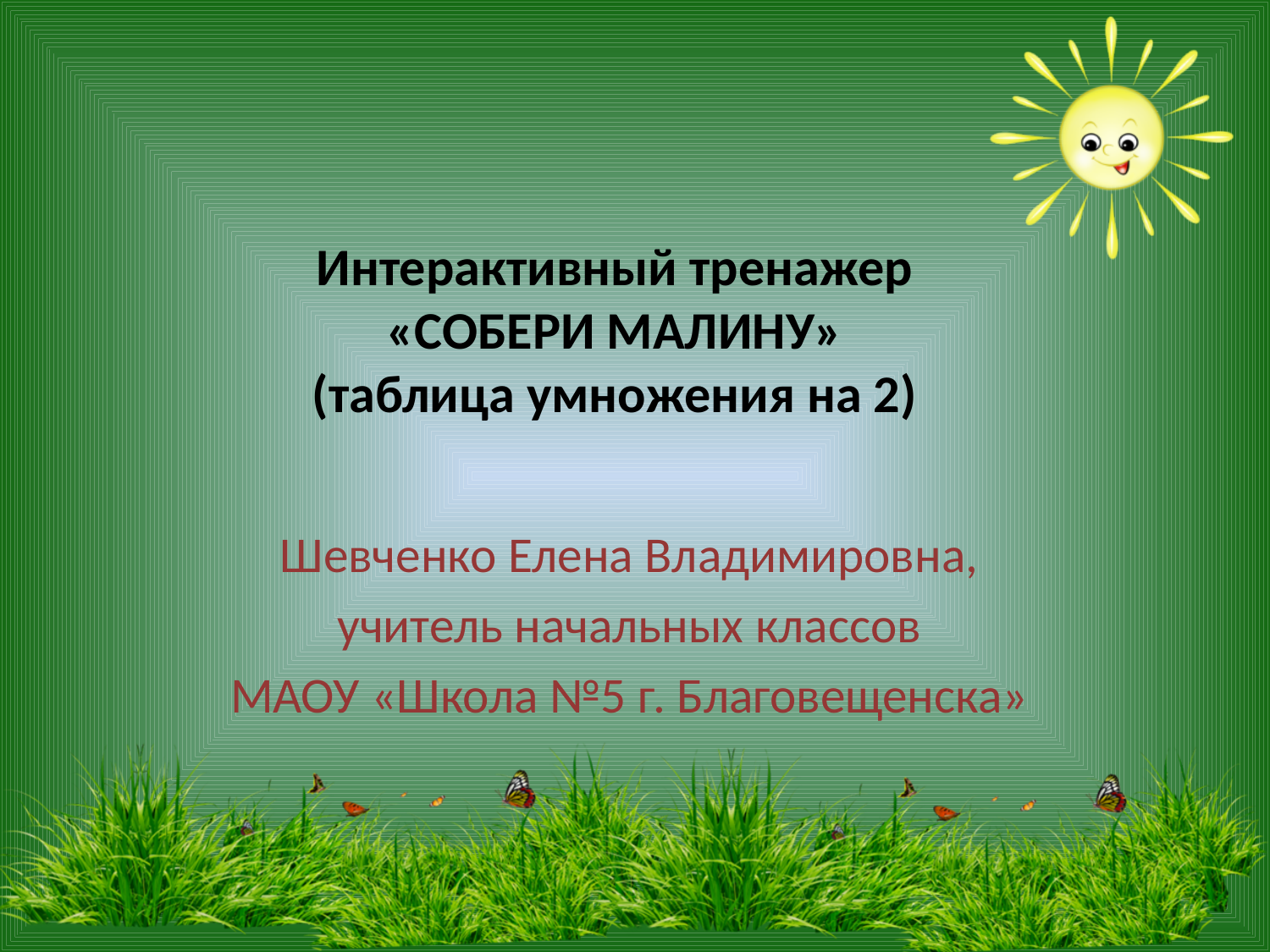

# Интерактивный тренажер «СОБЕРИ МАЛИНУ» (таблица умножения на 2)
Шевченко Елена Владимировна,
учитель начальных классов
МАОУ «Школа №5 г. Благовещенска»